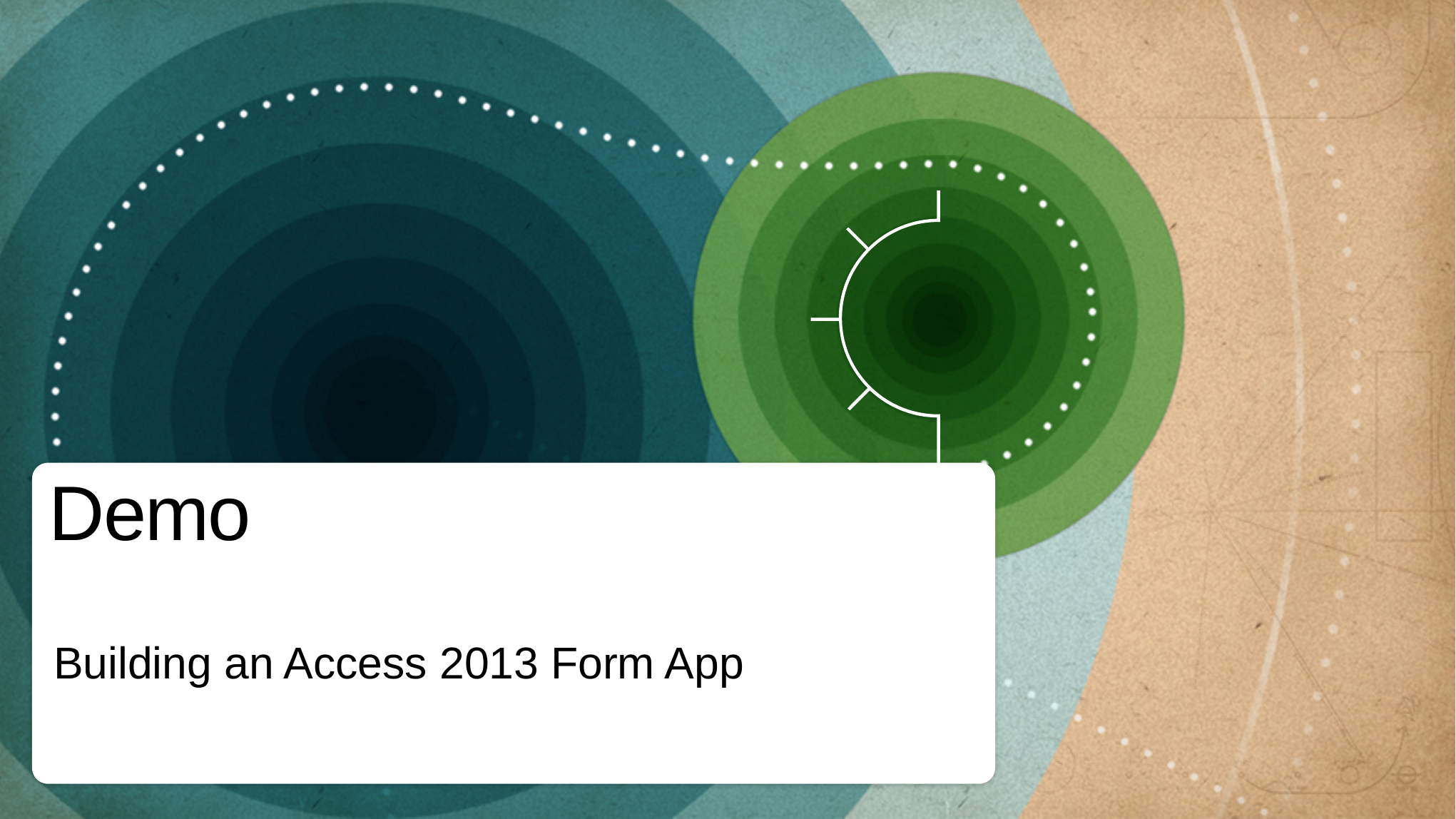

# Demo
Building an Access 2013 Form App